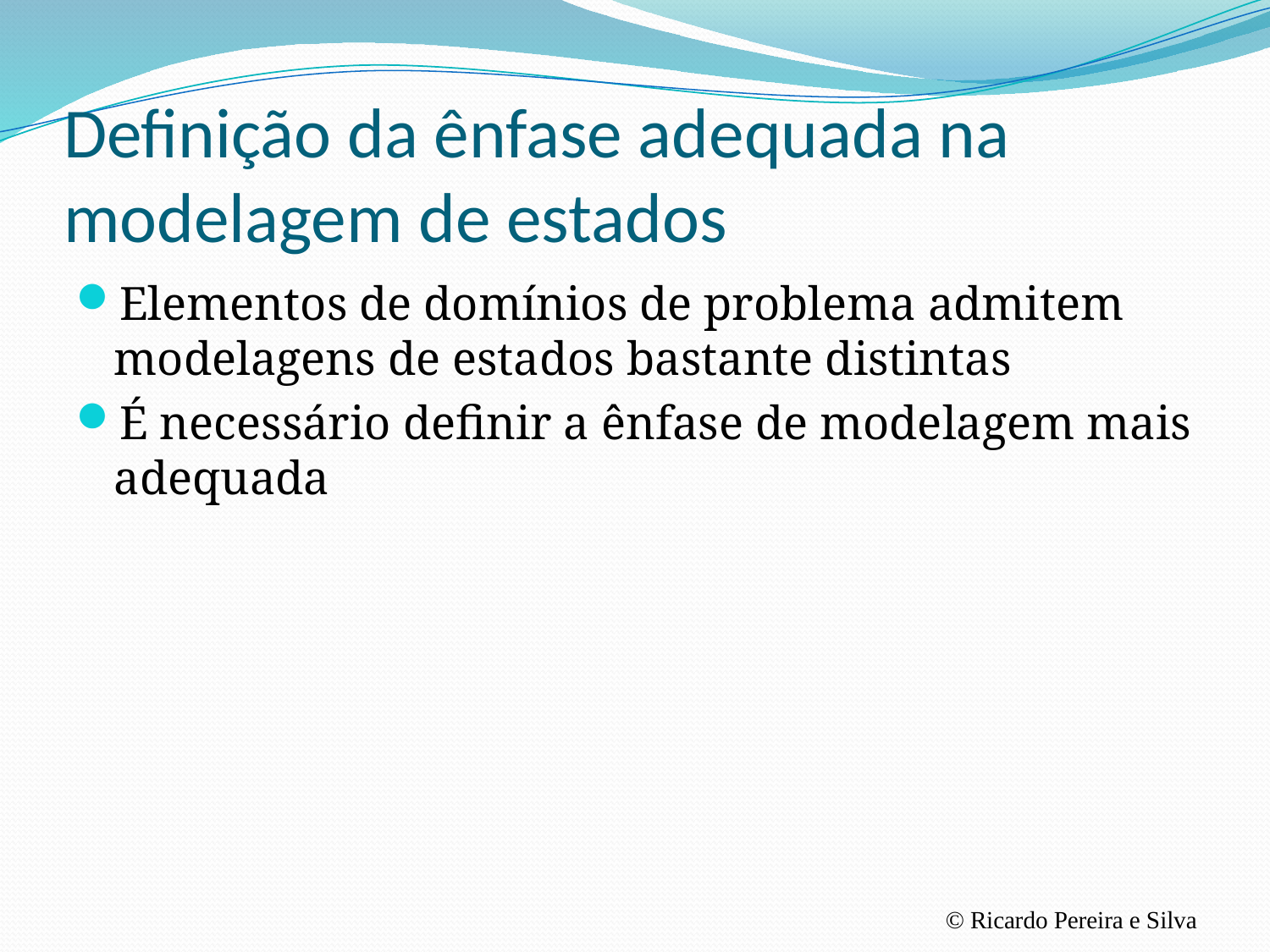

# Definição da ênfase adequada na modelagem de estados
Elementos de domínios de problema admitem modelagens de estados bastante distintas
É necessário definir a ênfase de modelagem mais adequada
© Ricardo Pereira e Silva